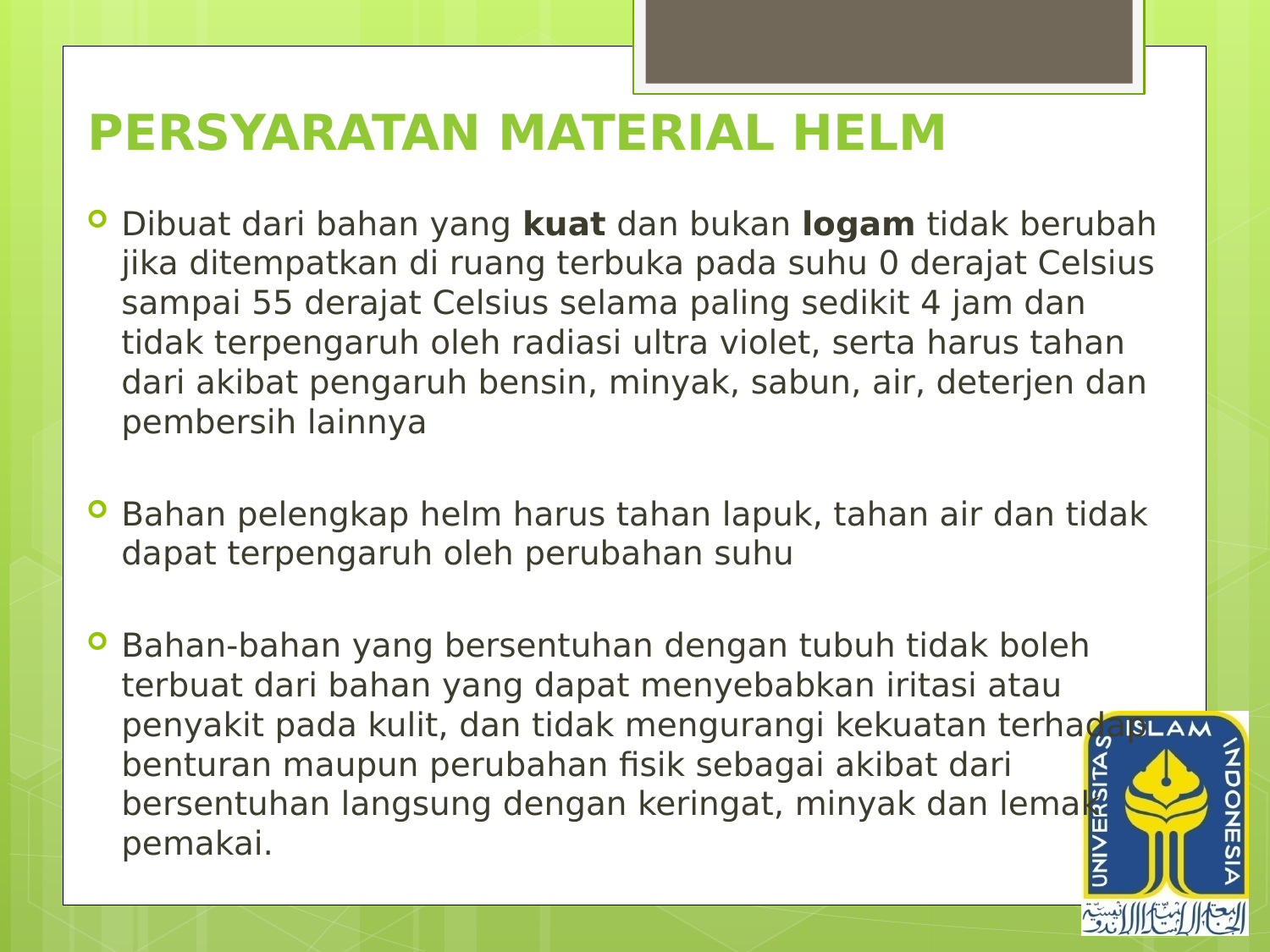

# Persyaratan material helm
Dibuat dari bahan yang kuat dan bukan logam tidak berubah jika ditempatkan di ruang terbuka pada suhu 0 derajat Celsius sampai 55 derajat Celsius selama paling sedikit 4 jam dan tidak terpengaruh oleh radiasi ultra violet, serta harus tahan dari akibat pengaruh bensin, minyak, sabun, air, deterjen dan pembersih lainnya

Bahan pelengkap helm harus tahan lapuk, tahan air dan tidak dapat terpengaruh oleh perubahan suhu

Bahan-bahan yang bersentuhan dengan tubuh tidak boleh terbuat dari bahan yang dapat menyebabkan iritasi atau penyakit pada kulit, dan tidak mengurangi kekuatan terhadap benturan maupun perubahan fisik sebagai akibat dari bersentuhan langsung dengan keringat, minyak dan lemak pemakai.